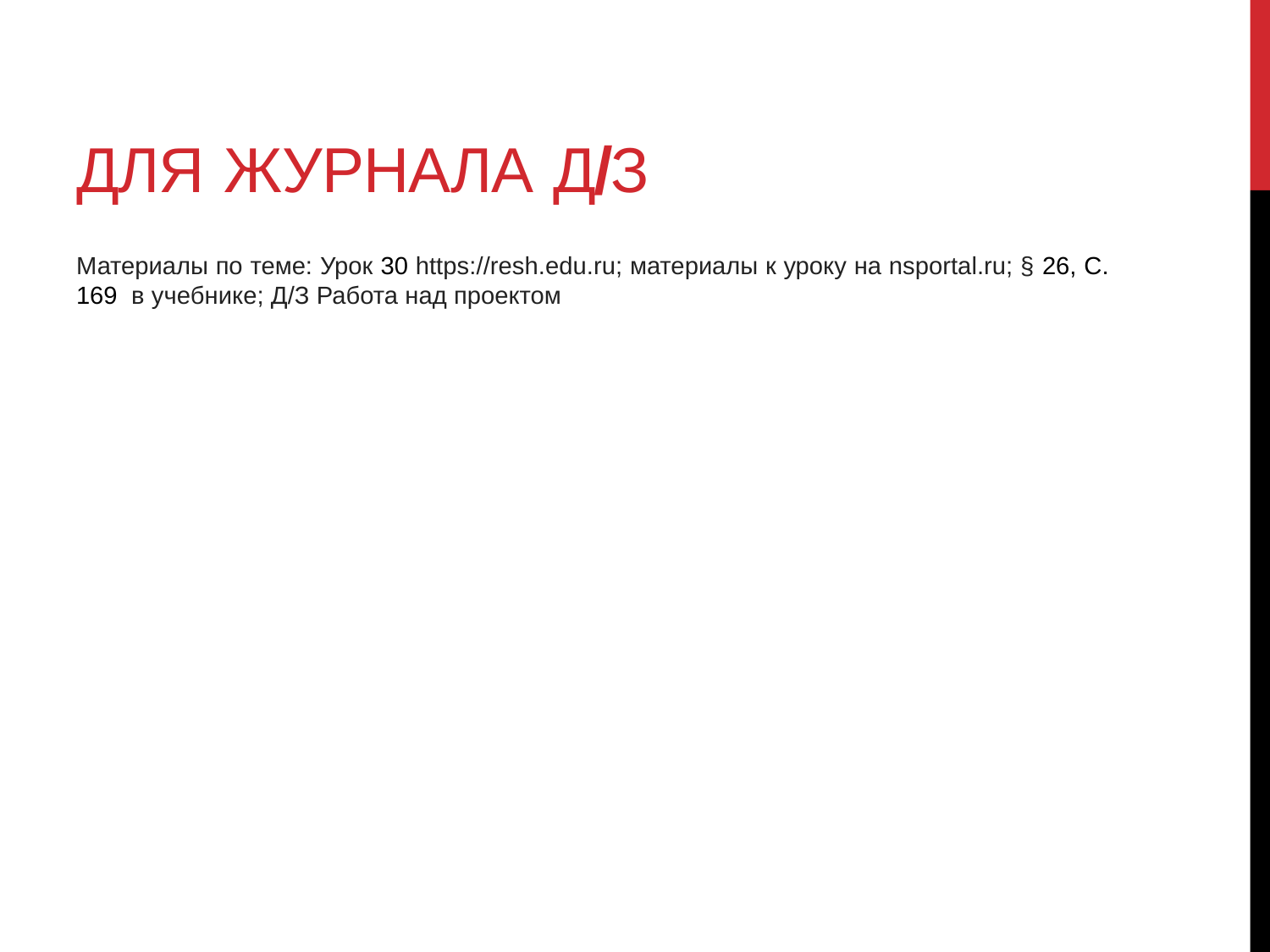

# Для журнала Д/з
Материалы по теме: Урок 30 https://resh.edu.ru; материалы к уроку на nsportal.ru; § 26, С. 169  в учебнике; Д/З Работа над проектом